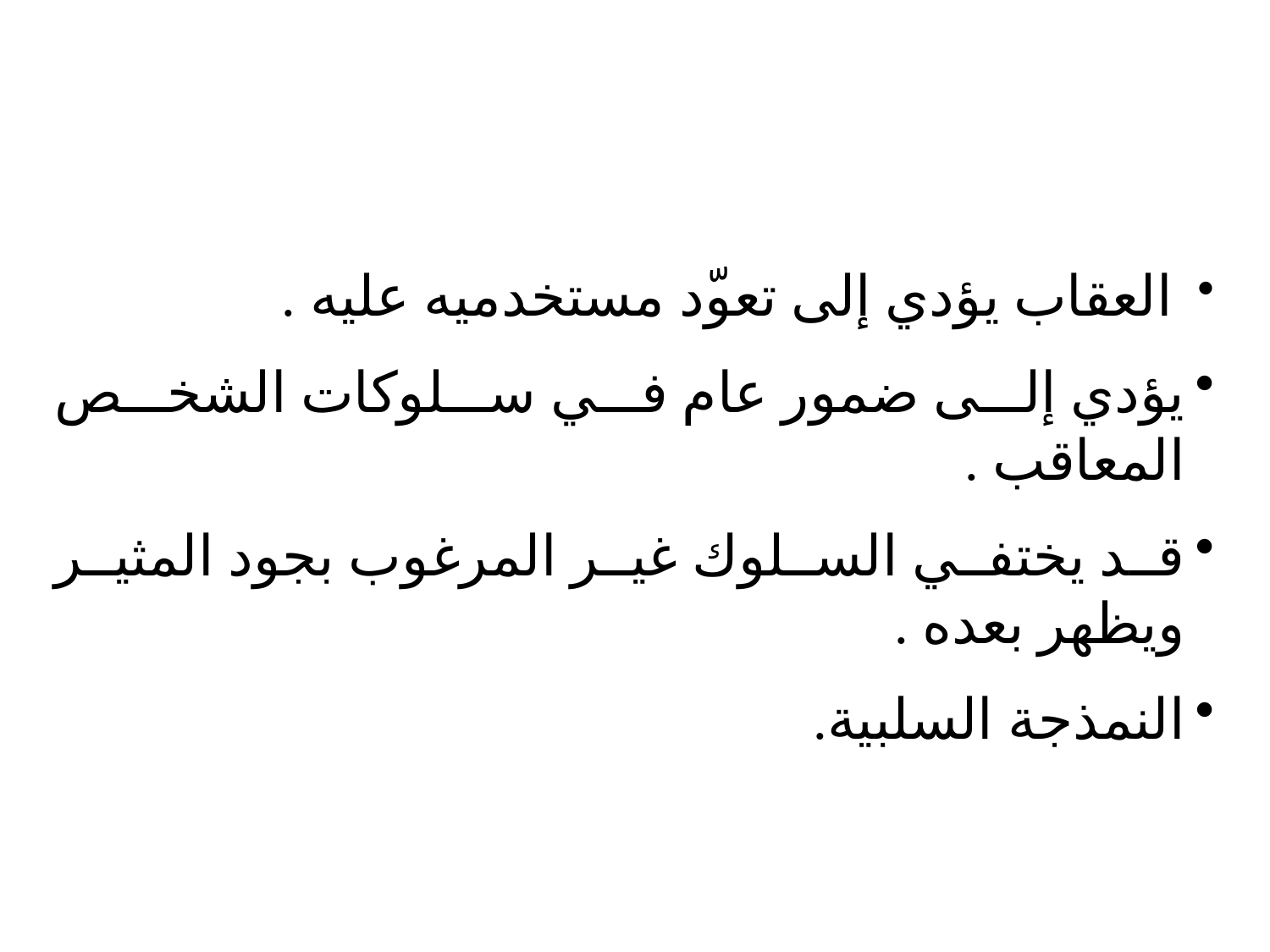

العقاب يؤدي إلى تعوّد مستخدميه عليه .
يؤدي إلى ضمور عام في سلوكات الشخص المعاقب .
قد يختفي السلوك غير المرغوب بجود المثير ويظهر بعده .
النمذجة السلبية.